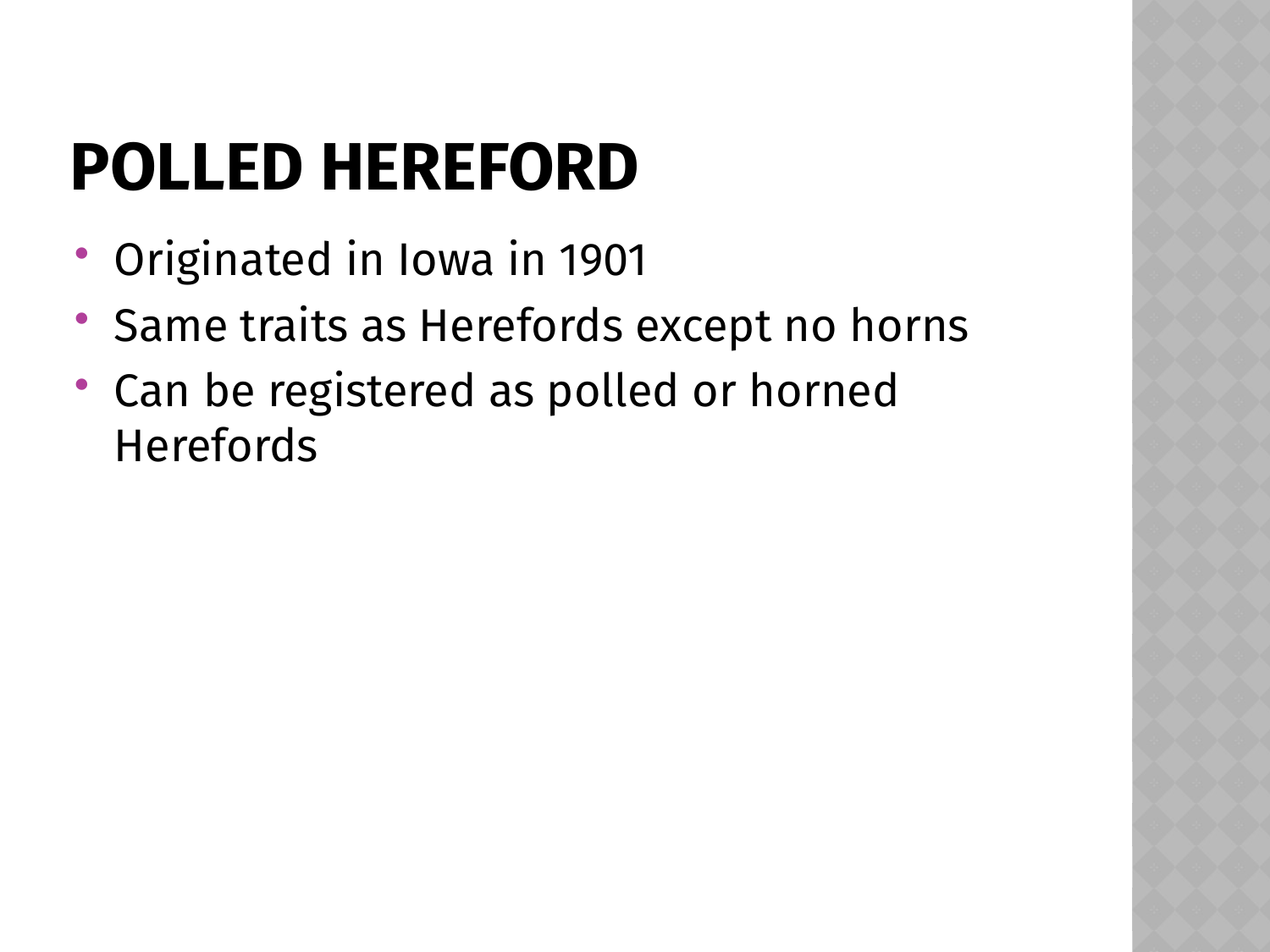

# Polled Hereford
Originated in Iowa in 1901
Same traits as Herefords except no horns
Can be registered as polled or horned Herefords